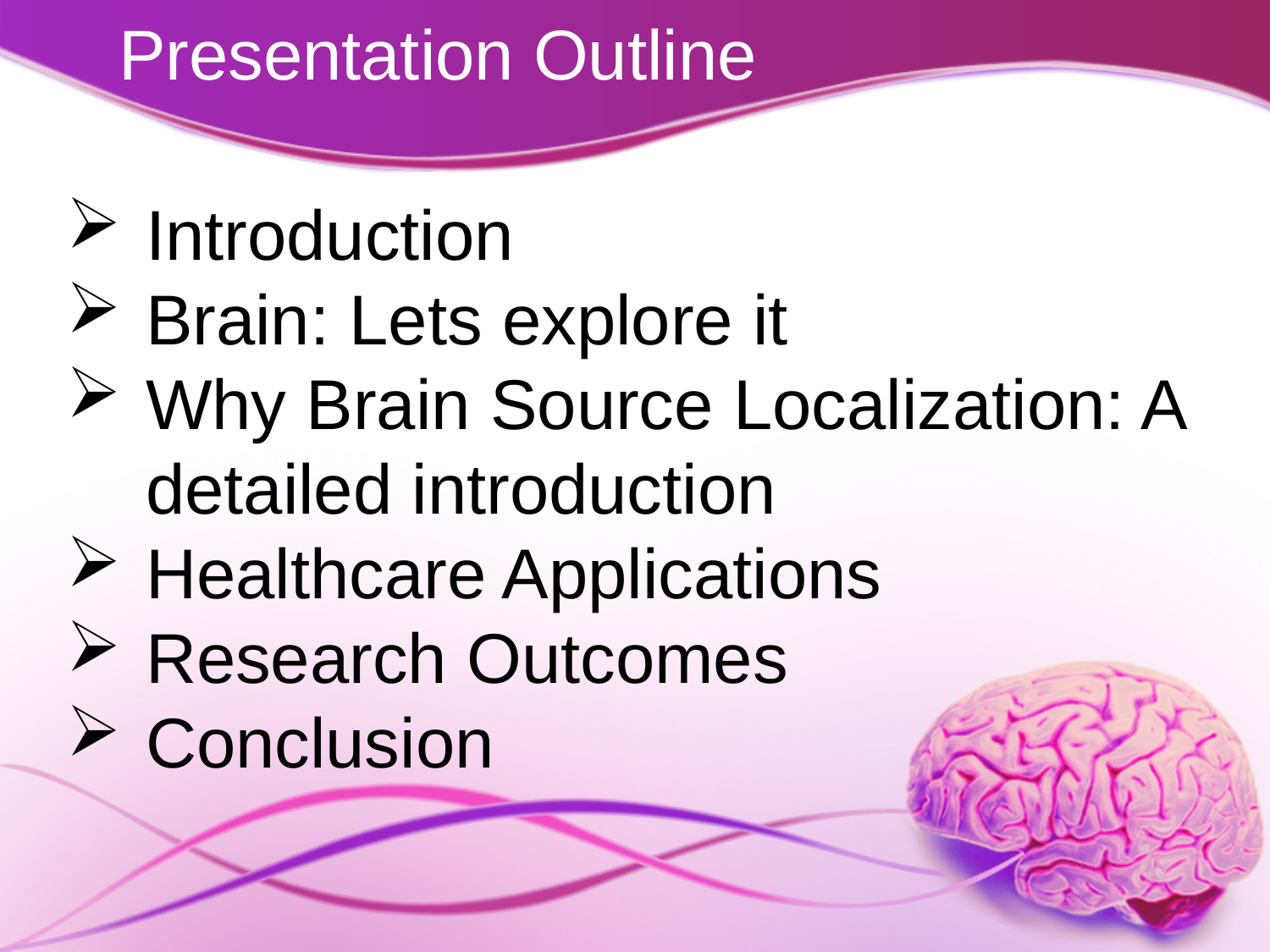

# Presentation Outline
Presentation Outline

Introduction
Brain: Lets explore it
Why Brain Source Localization: A detailed introduction
Healthcare Applications
Research Outcomes
Conclusion